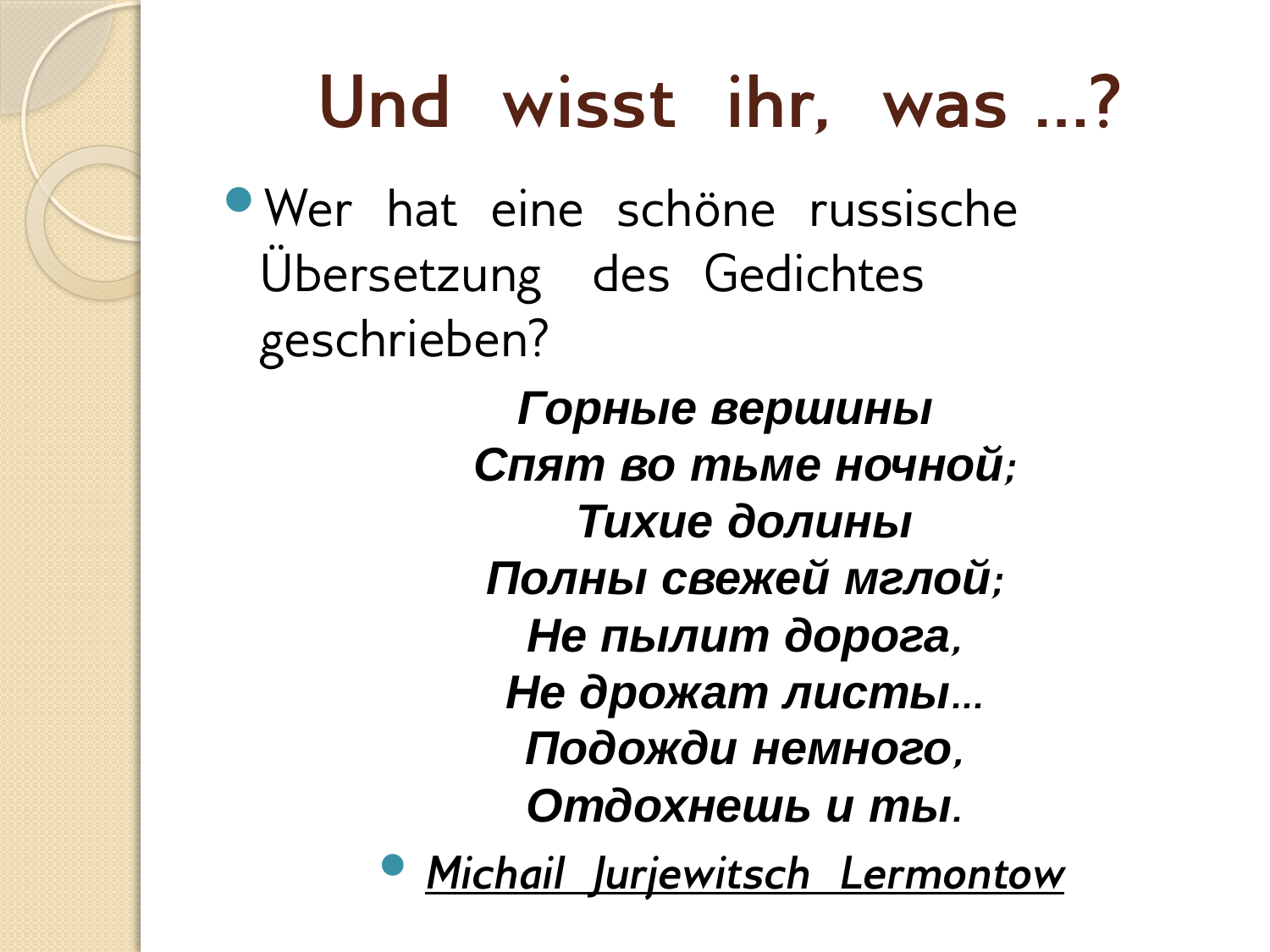

# Und  wisst  ihr,  was …?
Wer  hat  eine  schöne  russische  Übersetzung   des  Gedichtes  geschrieben?
Горные вершины
Спят во тьме ночной;
Тихие долины
Полны свежей мглой;
Не пылит дорога,
Не дрожат листы...
Подожди немного,
Отдохнешь и ты.
Michail  Jurjewitsch  Lermontow